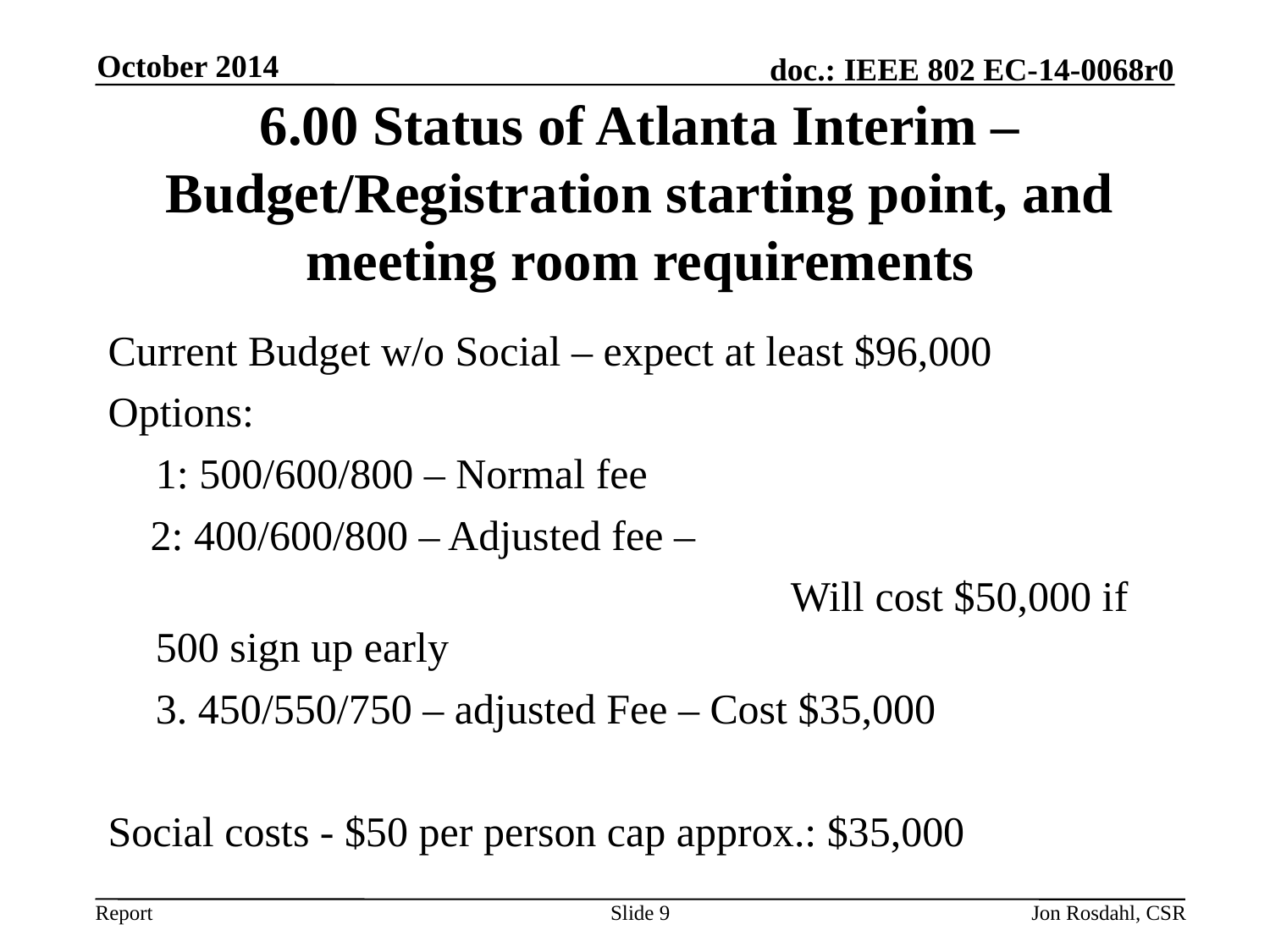

October 2014
# 6.00 Status of Atlanta Interim – Budget/Registration starting point, and meeting room requirements
Current Budget w/o Social – expect at least $96,000
Options:
	1: 500/600/800 – Normal fee
    2: 400/600/800 – Adjusted fee –
						Will cost $50,000 if 500 sign up early
	3. 450/550/750 – adjusted Fee – Cost $35,000

Social costs - $50 per person cap approx.: $35,000

Slide 9
Jon Rosdahl, CSR